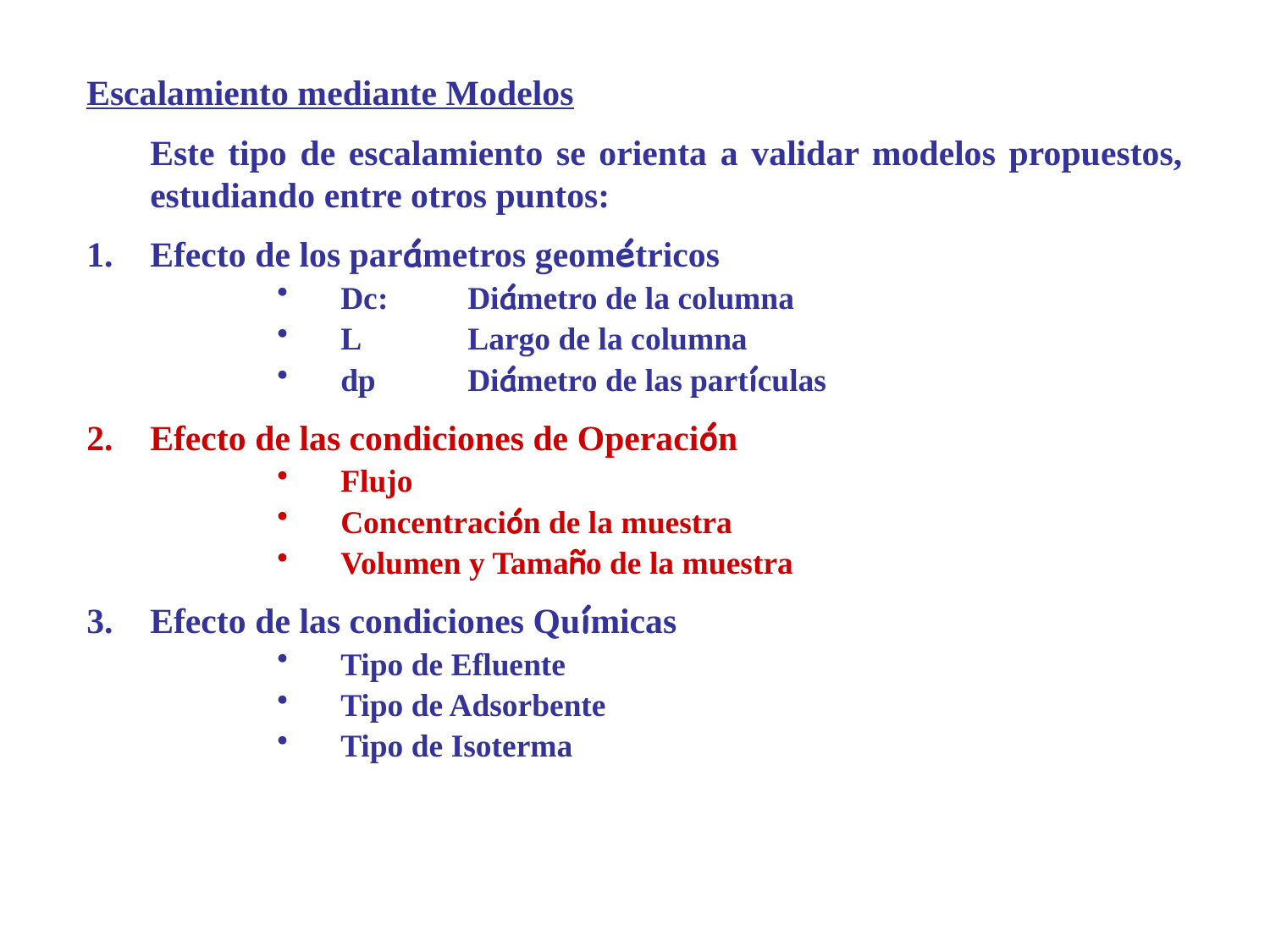

Escalamiento mediante Modelos
	Este tipo de escalamiento se orienta a validar modelos propuestos, estudiando entre otros puntos:
Efecto de los parámetros geométricos
Dc: 	Diámetro de la columna
L	Largo de la columna
dp	Diámetro de las partículas
Efecto de las condiciones de Operación
Flujo
Concentración de la muestra
Volumen y Tamaño de la muestra
Efecto de las condiciones Químicas
Tipo de Efluente
Tipo de Adsorbente
Tipo de Isoterma